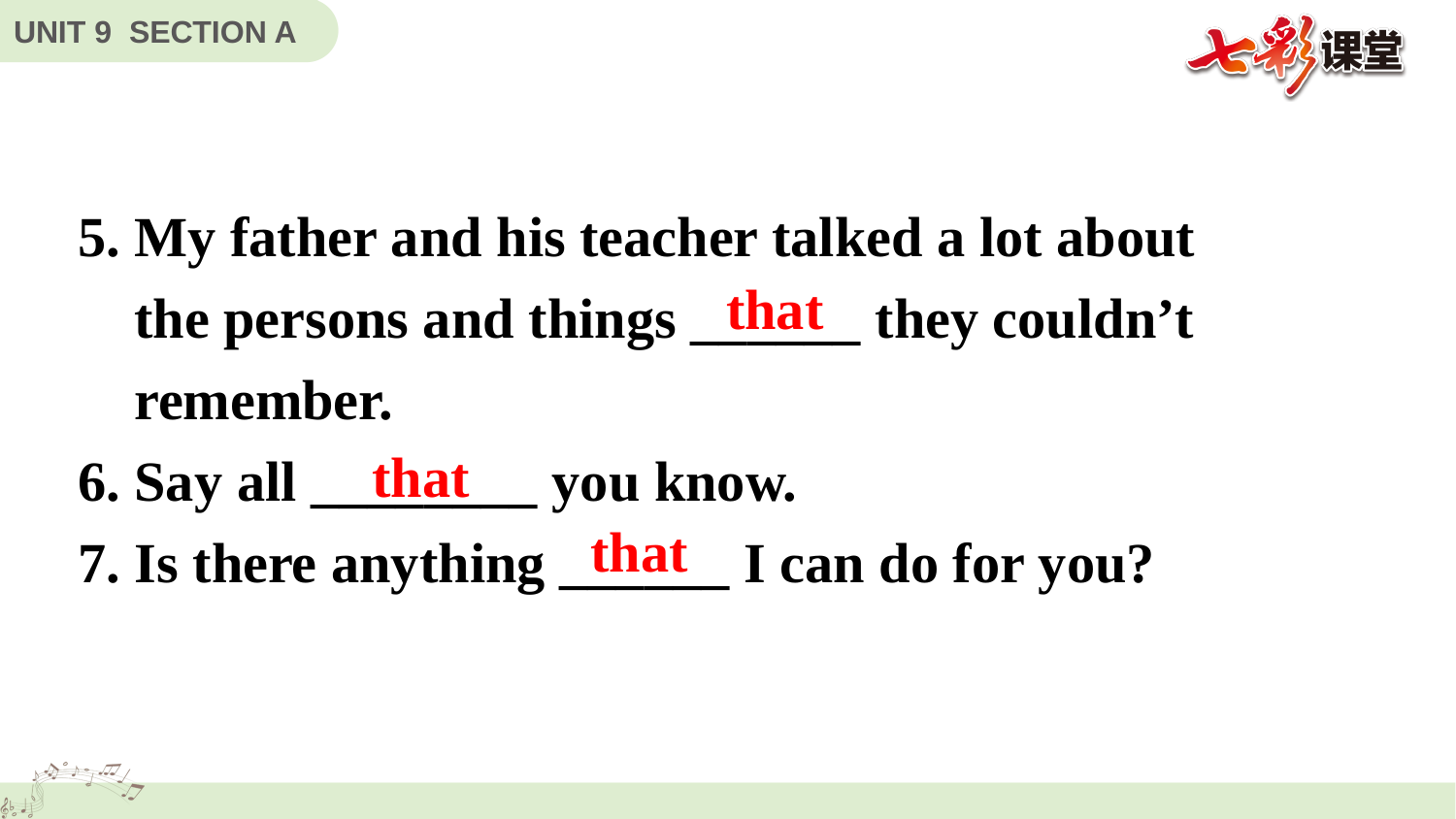

5. My father and his teacher talked a lot about
    the persons and things ______ they couldn’t
    remember.
6. Say all ________ you know.
7. Is there anything ______ I can do for you?
that
that
that